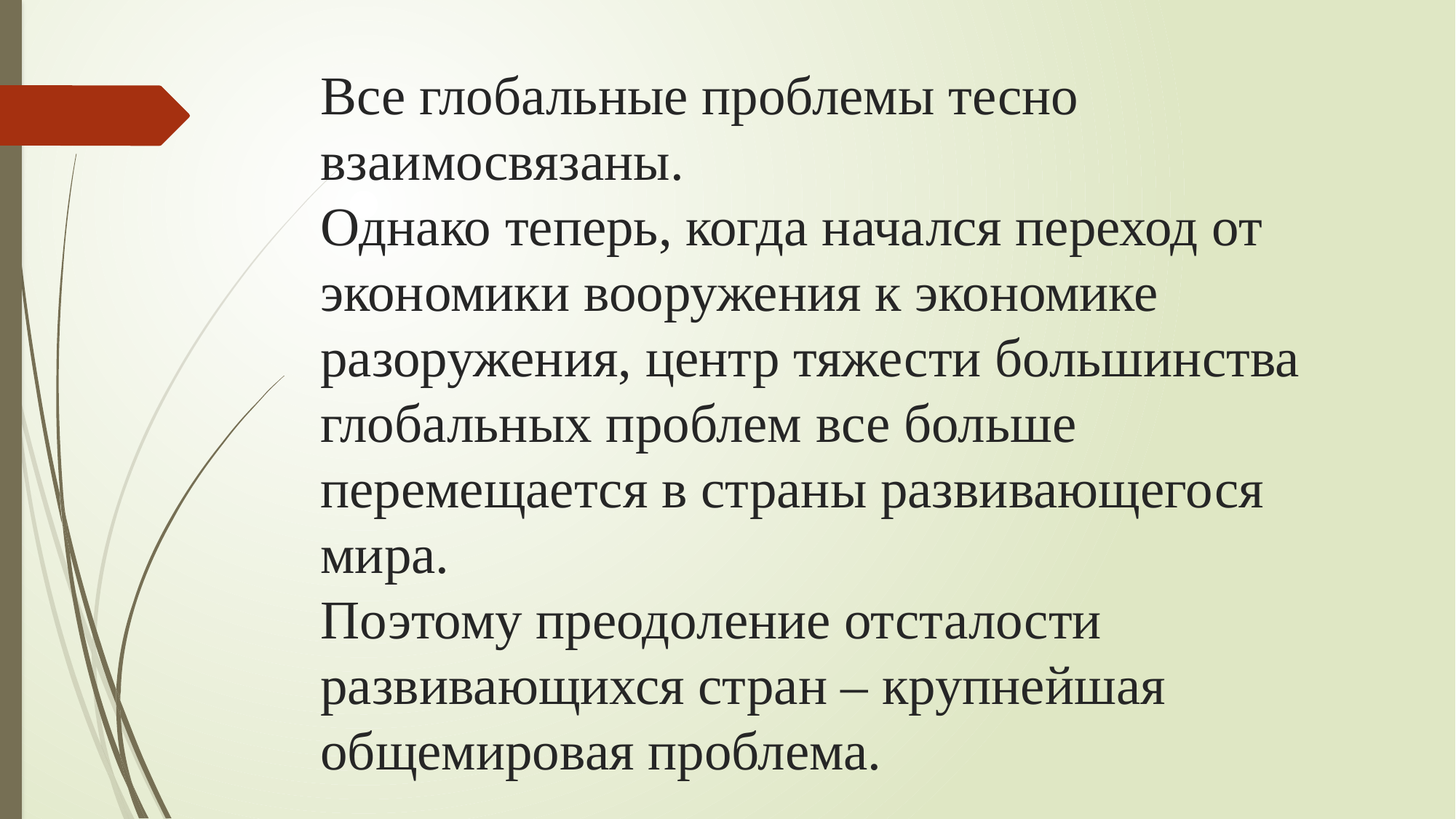

# Все глобальные проблемы тесно взаимосвязаны. Однако теперь, когда начался переход от экономики вооружения к экономике разоружения, центр тяжести большинства глобальных проблем все больше перемещается в страны развивающегося мира. Поэтому преодоление отсталости развивающихся стран – крупнейшая общемировая проблема.